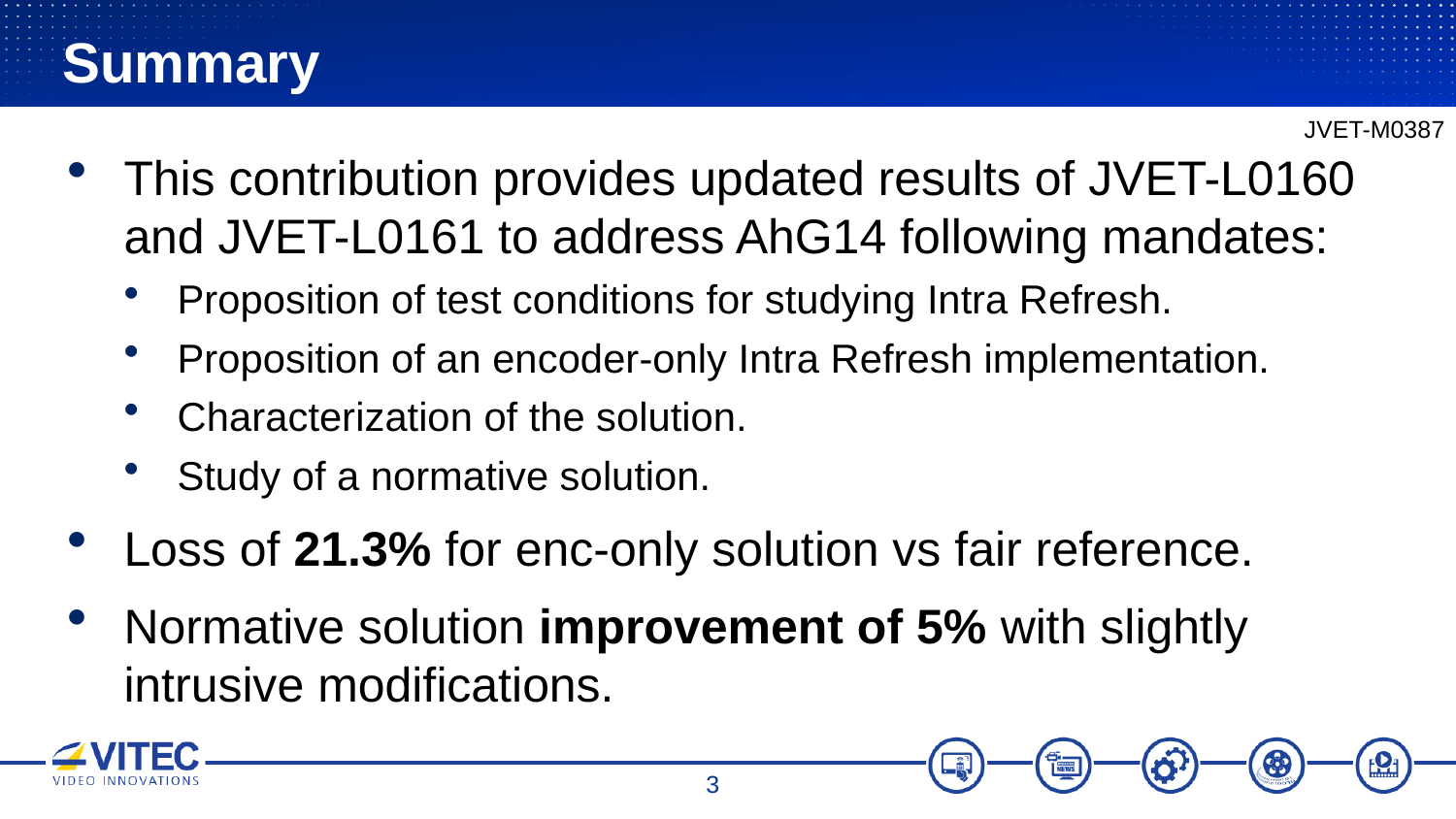

# Summary
JVET-M0387
This contribution provides updated results of JVET-L0160 and JVET-L0161 to address AhG14 following mandates:
Proposition of test conditions for studying Intra Refresh.
Proposition of an encoder-only Intra Refresh implementation.
Characterization of the solution.
Study of a normative solution.
Loss of 21.3% for enc-only solution vs fair reference.
Normative solution improvement of 5% with slightly intrusive modifications.
3